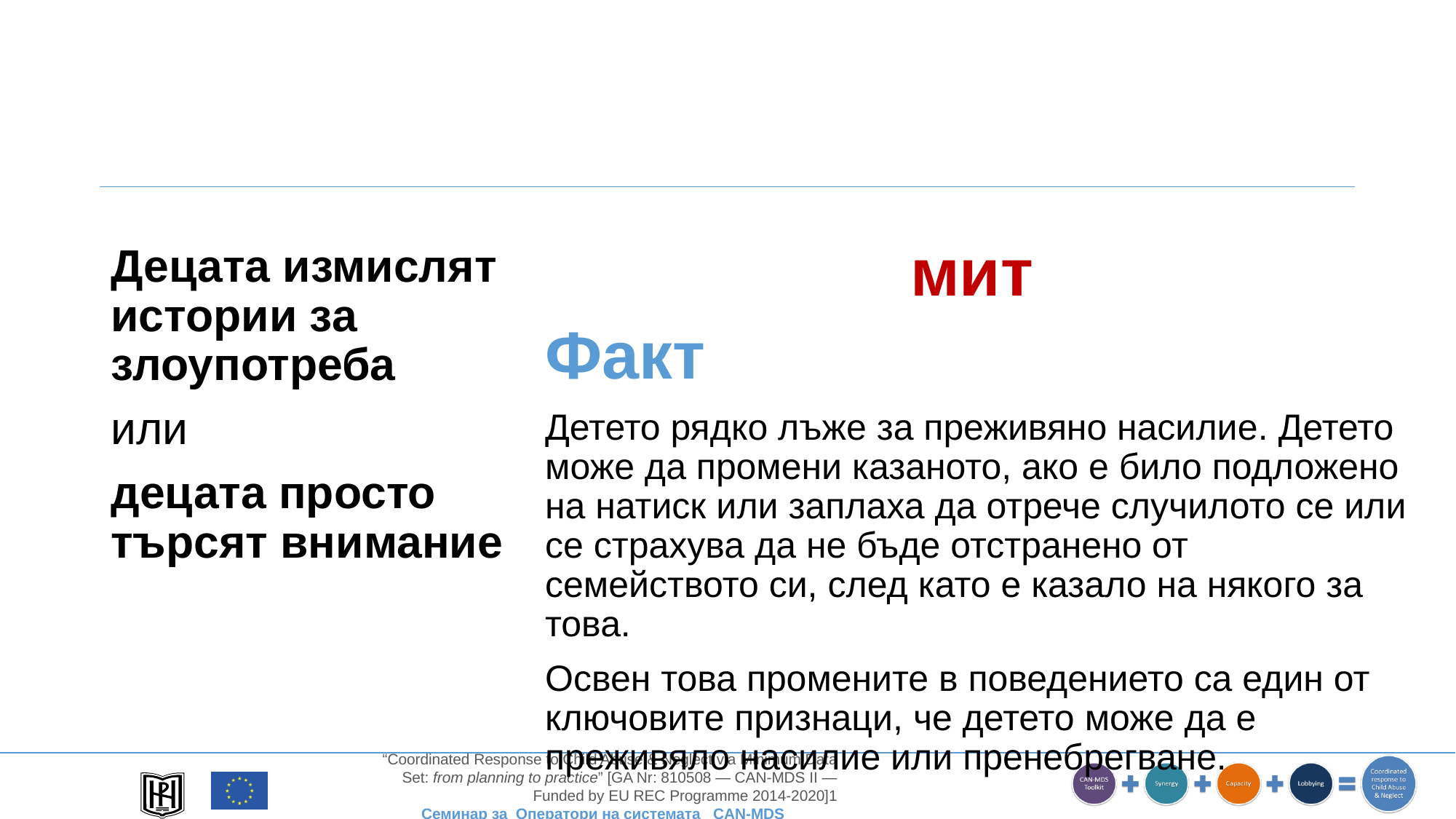

мит
Децата измислят истории за злоупотреба
или
децата просто търсят внимание

Факт
Детето рядко лъже за преживяно насилие. Детето може да промени казаното, ако е било подложено на натиск или заплаха да отрече случилото се или се страхува да не бъде отстранено от семейството си, след като е казало на някого за това.
Освен това промените в поведението са един от ключовите признаци, че детето може да е преживяло насилие или пренебрегване.